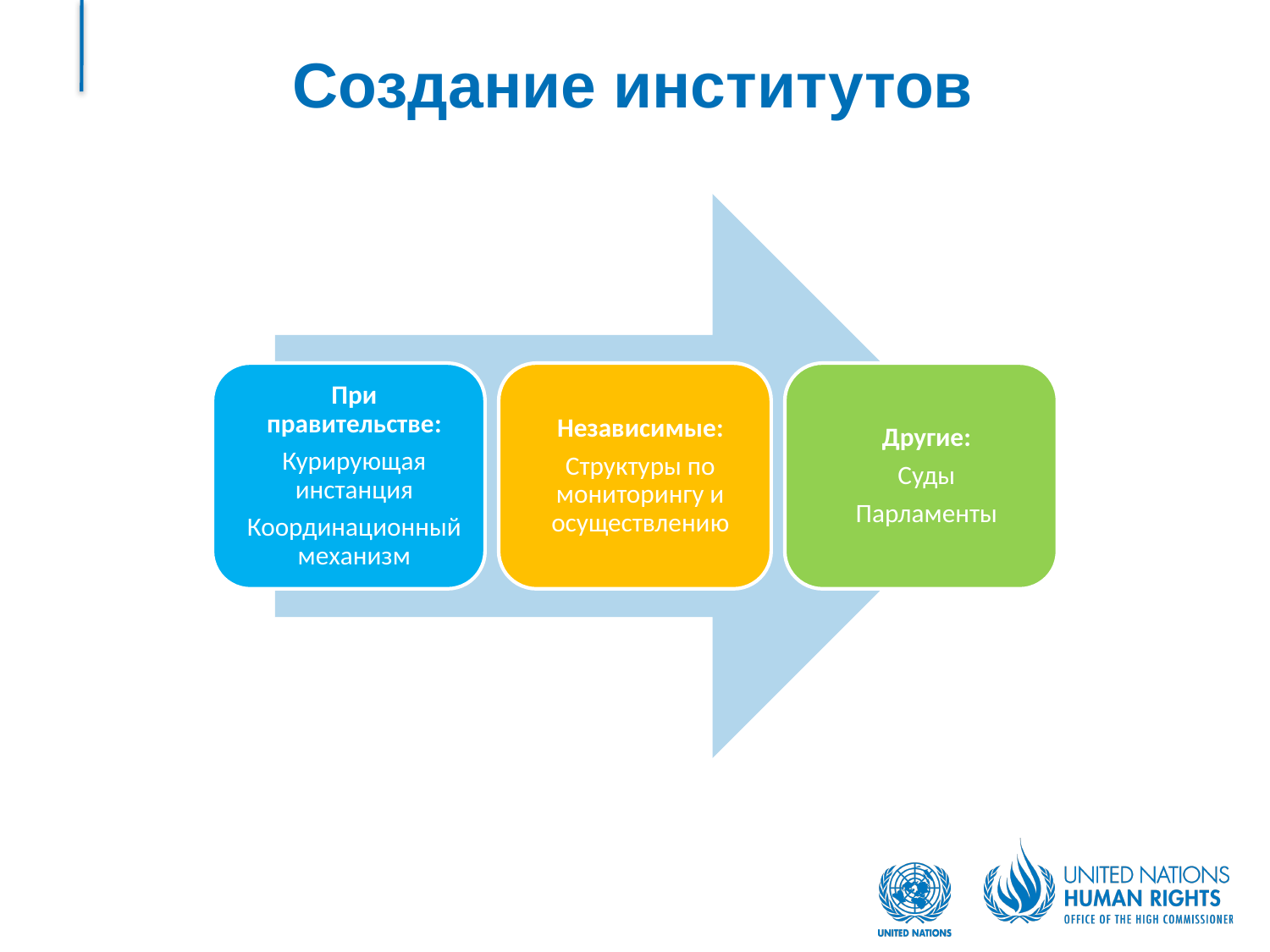

# Создание институтов
При правительстве:
Курирующая инстанция
Координационный механизм
Независимые:
Структуры по мониторингу и осуществлению
Другие:
Суды
Парламенты